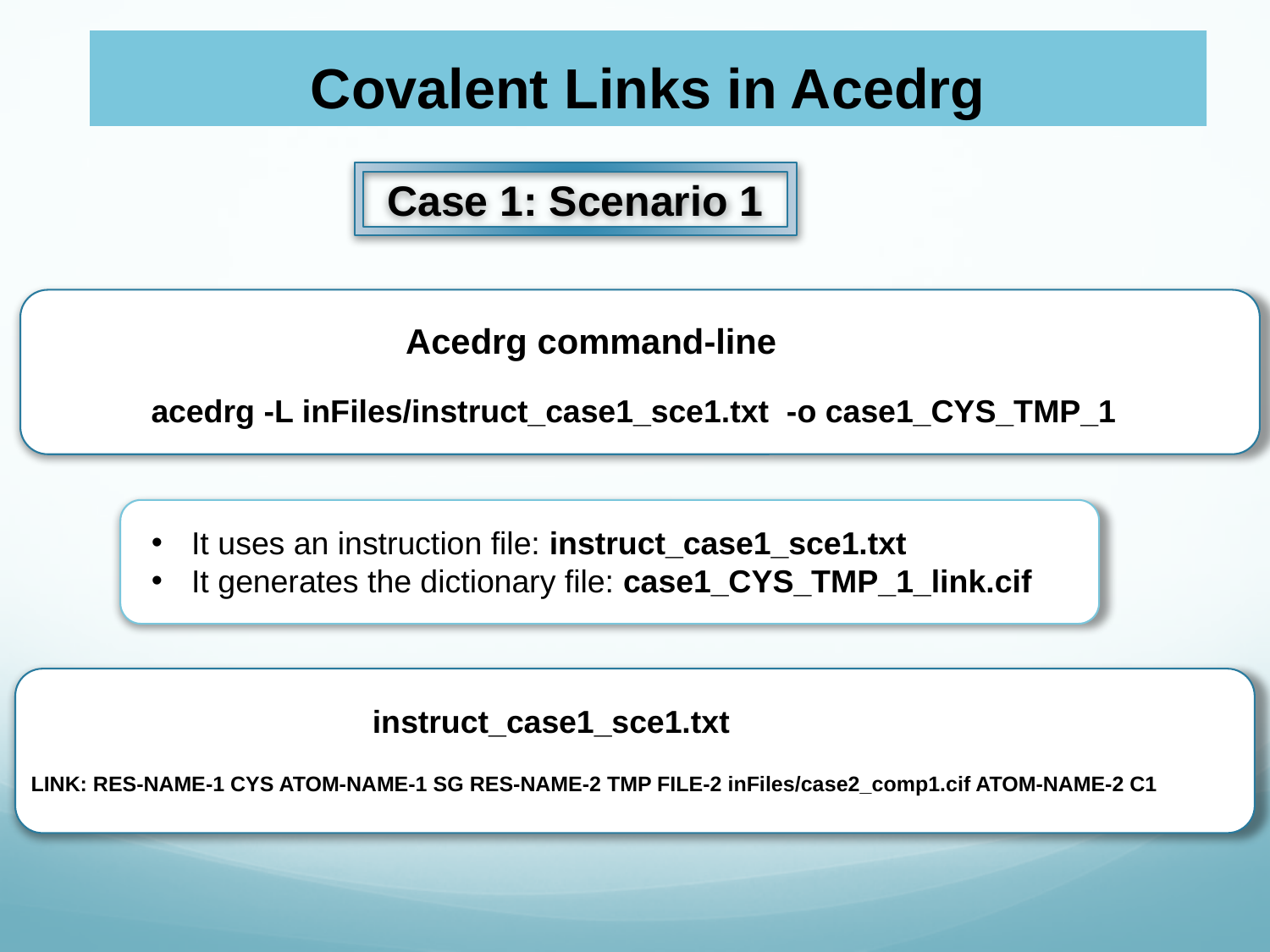

Covalent Links in Acedrg
Case 1: Scenario 1

Acedrg command-line
acedrg -L inFiles/instruct_case1_sce1.txt  -o case1_CYS_TMP_1

It uses an instruction file: instruct_case1_sce1.txt
It generates the dictionary file: case1_CYS_TMP_1_link.cif

instruct_case1_sce1.txt
LINK: RES-NAME-1 CYS ATOM-NAME-1 SG RES-NAME-2 TMP FILE-2 inFiles/case2_comp1.cif ATOM-NAME-2 C1
We use small molecule structures in COD as the source for the values of bond lengths and angles.